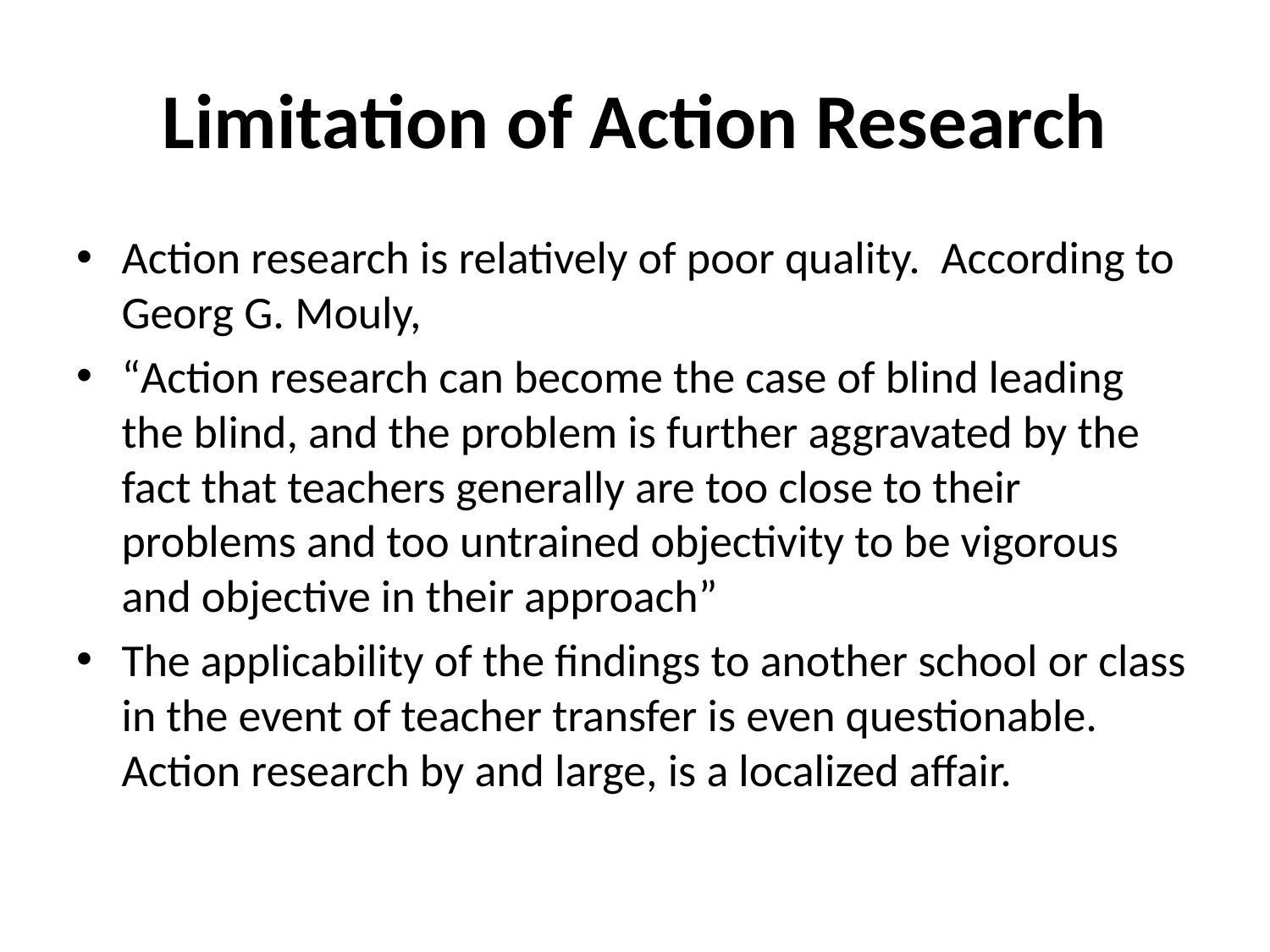

# Limitation of Action Research
Action research is relatively of poor quality.  According to Georg G. Mouly,
“Action research can become the case of blind leading the blind, and the problem is further aggravated by the fact that teachers generally are too close to their problems and too untrained objectivity to be vigorous and objective in their approach”
The applicability of the findings to another school or class in the event of teacher transfer is even questionable. Action research by and large, is a localized affair.